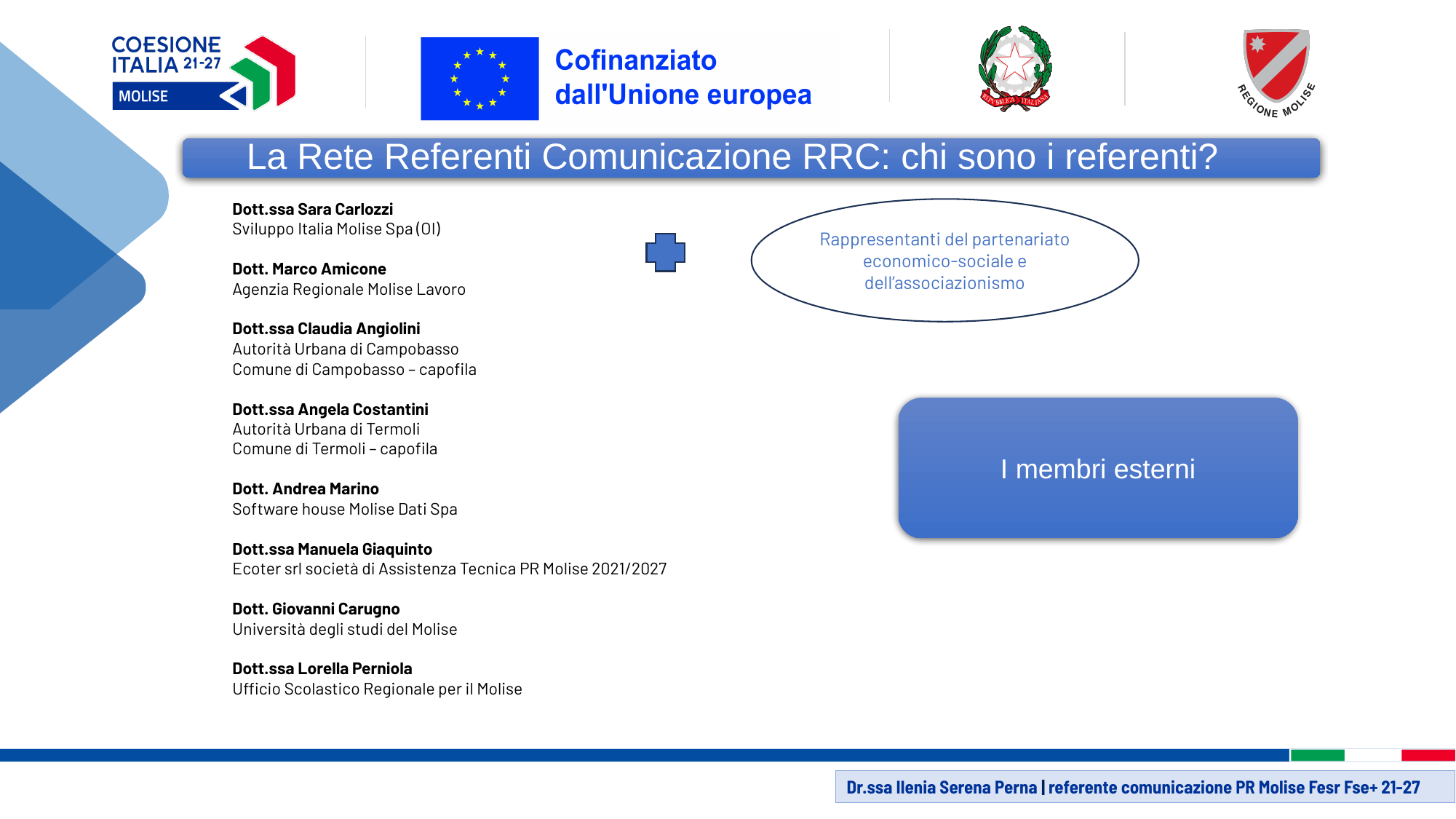

La Rete Referenti Comunicazione RRC: chi sono i referenti?

Dott.ssa Sara Carlozzi
Sviluppo Italia Molise Spa (OI)

Dott. Marco Amicone
Agenzia Regionale Molise Lavoro

Dott.ssa Claudia Angiolini
Autorità Urbana di Campobasso
Comune di Campobasso – capofila

Dott.ssa Angela Costantini
Autorità Urbana di Termoli
Comune di Termoli – capofila

Dott. Andrea Marino
Software house Molise Dati Spa

Dott.ssa Manuela Giaquinto
Ecoter srl società di Assistenza Tecnica PR Molise 2021/2027

Dott. Giovanni Carugno
Università degli studi del Molise

Dott.ssa Lorella Perniola
Ufficio Scolastico Regionale per il Molise

Rappresentanti del partenariato economico-sociale e dell’associazionismo

I membri esterni
Dr.ssa Ilenia Serena Perna | referente comunicazione PR Molise Fesr Fse+ 21-27